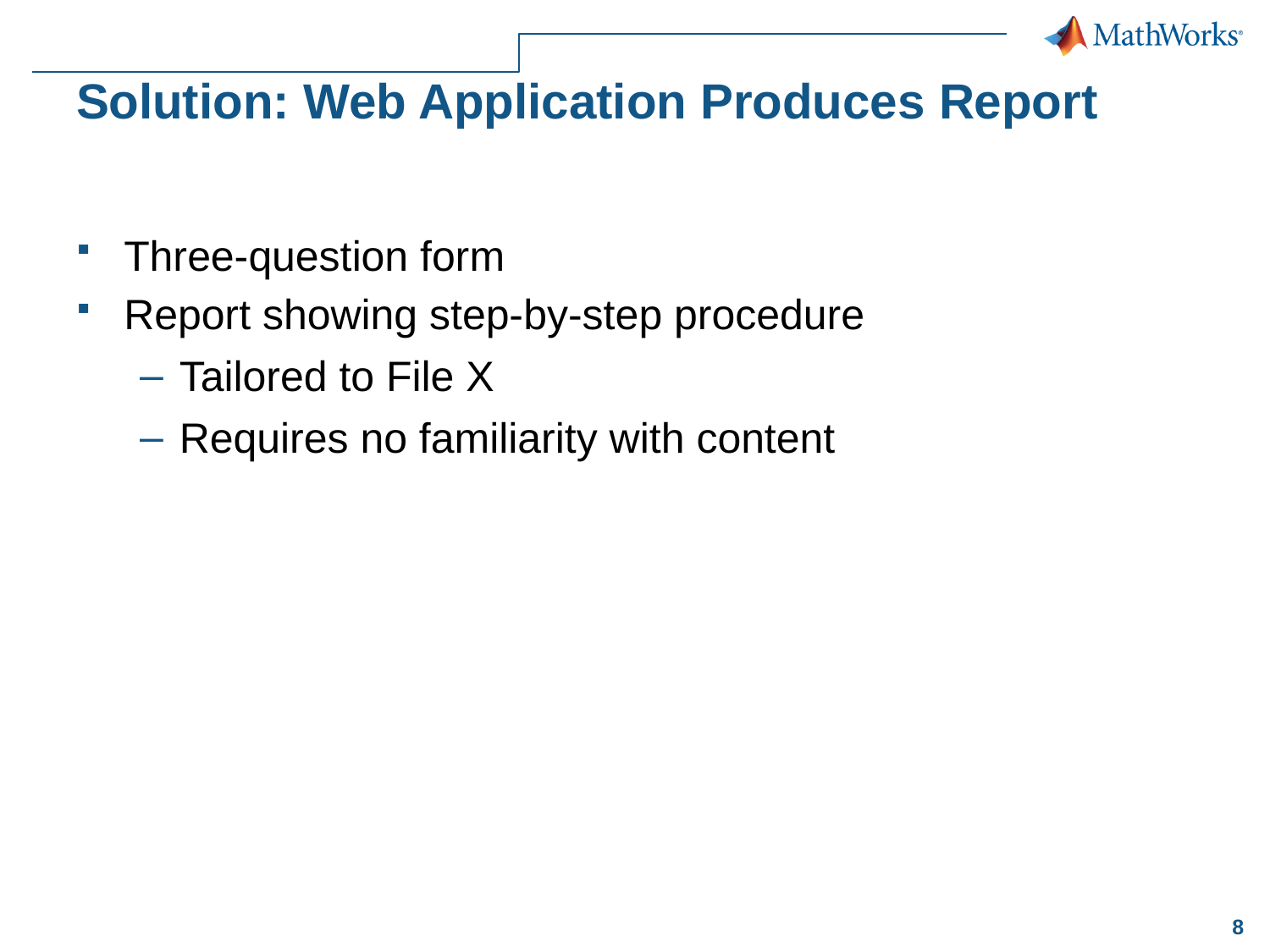

# Solution: Web Application Produces Report
Three-question form
Report showing step-by-step procedure
Tailored to File X
Requires no familiarity with content